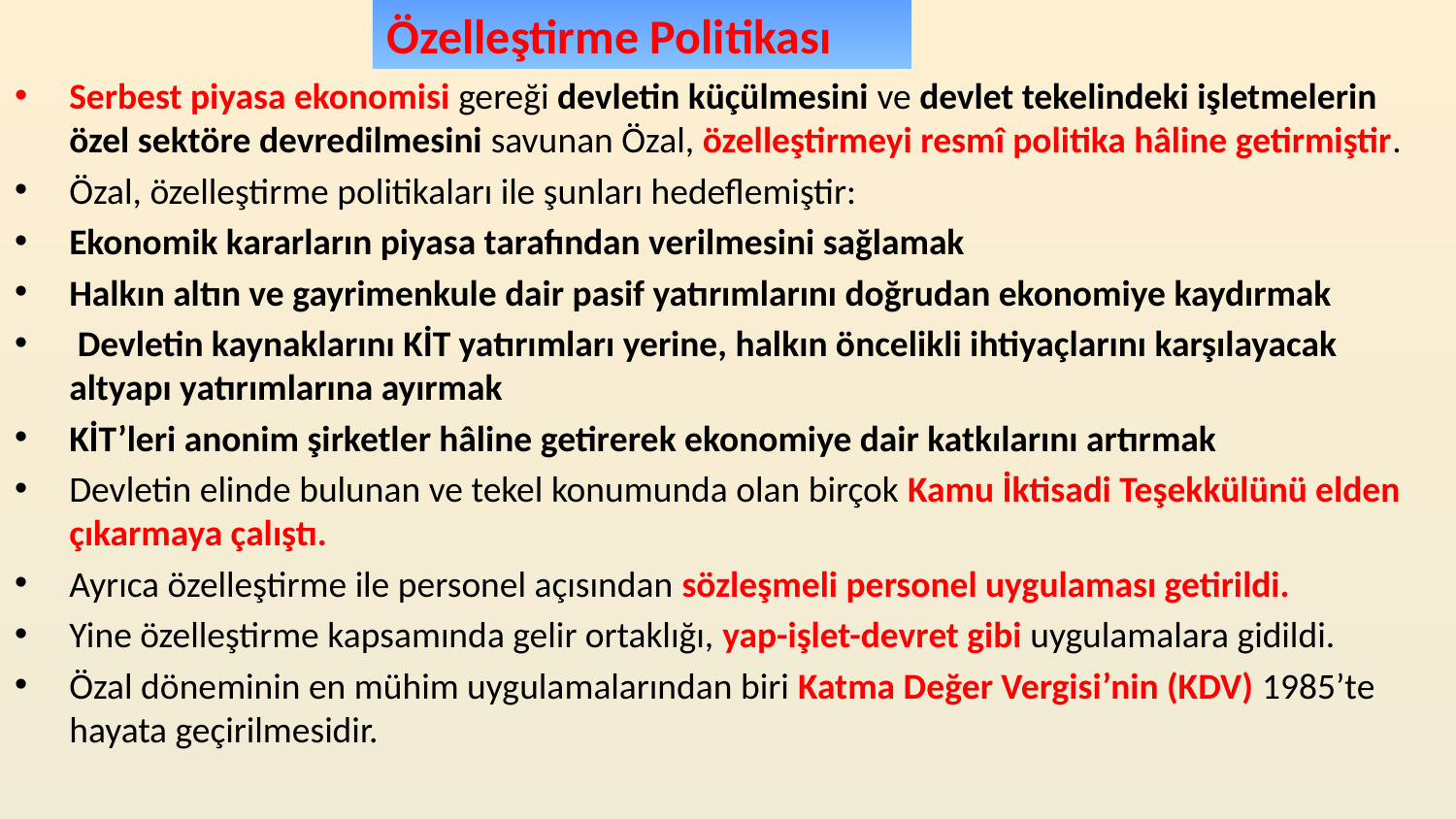

Özelleştirme Politikası
Serbest piyasa ekonomisi gereği devletin küçülmesini ve devlet tekelindeki işletmelerin özel sektöre devredilmesini savunan Özal, özelleştirmeyi resmî politika hâline getirmiştir.
Özal, özelleştirme politikaları ile şunları hedeflemiştir:
Ekonomik kararların piyasa tarafından verilmesini sağlamak
Halkın altın ve gayrimenkule dair pasif yatırımlarını doğrudan ekonomiye kaydırmak
 Devletin kaynaklarını KİT yatırımları yerine, halkın öncelikli ihtiyaçlarını karşılayacak altyapı yatırımlarına ayırmak
KİT’leri anonim şirketler hâline getirerek ekonomiye dair katkılarını artırmak
Devletin elinde bulunan ve tekel konumunda olan birçok Kamu İktisadi Teşekkülünü elden çıkarmaya çalıştı.
Ayrıca özelleştirme ile personel açısından sözleşmeli personel uygulaması getirildi.
Yine özelleştirme kapsamında gelir ortaklığı, yap-işlet-devret gibi uygulamalara gidildi.
Özal döneminin en mühim uygulamalarından biri Katma Değer Vergisi’nin (KDV) 1985’te hayata geçirilmesidir.